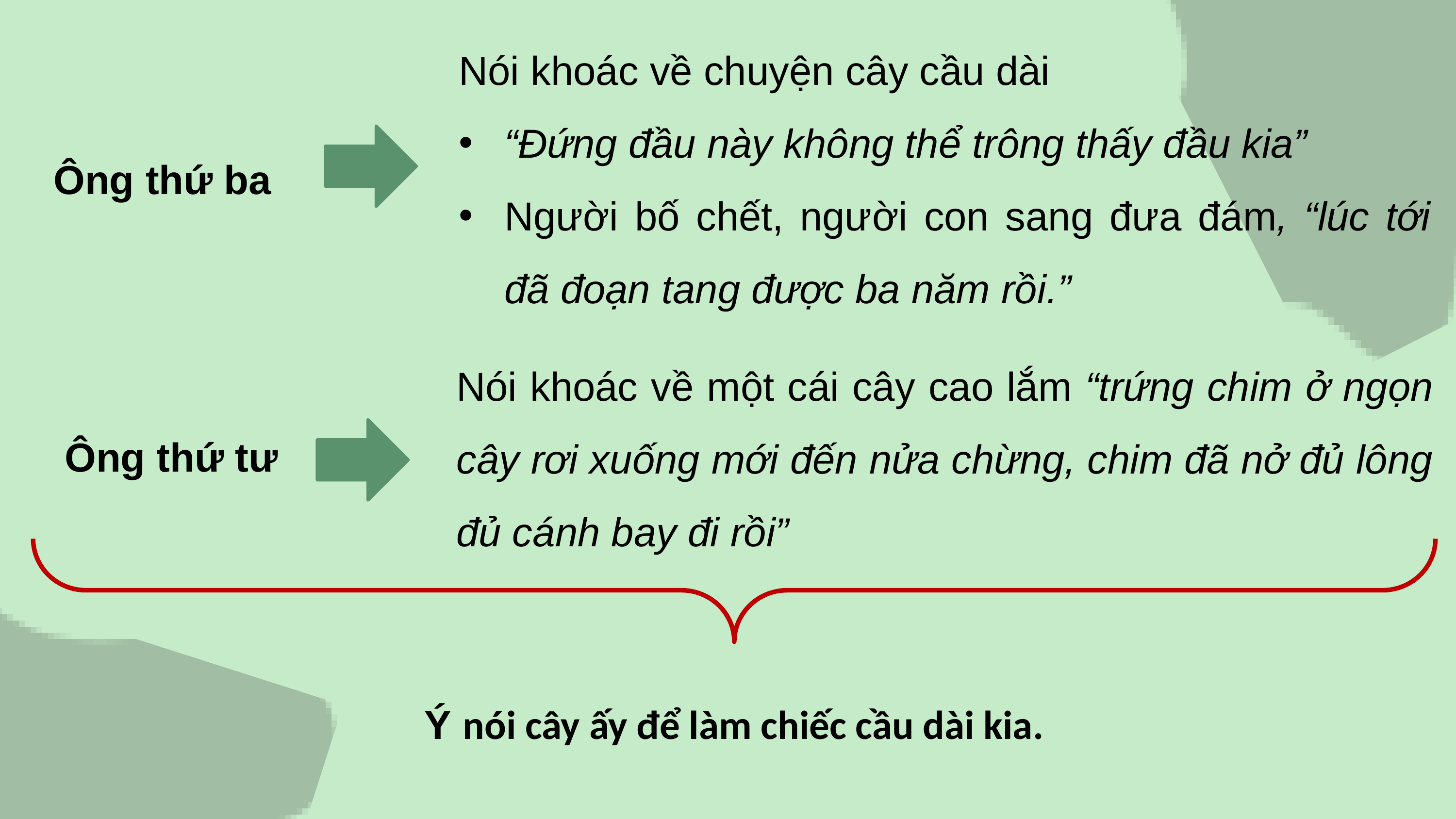

Nói khoác về chuyện cây cầu dài
“Đứng đầu này không thể trông thấy đầu kia”
Người bố chết, người con sang đưa đám, “lúc tới đã đoạn tang được ba năm rồi.”
Ông thứ ba

Nói khoác về một cái cây cao lắm “trứng chim ở ngọn cây rơi xuống mới đến nửa chừng, chim đã nở đủ lông đủ cánh bay đi rồi”
Ông thứ tư

Ý nói cây ấy để làm chiếc cầu dài kia.